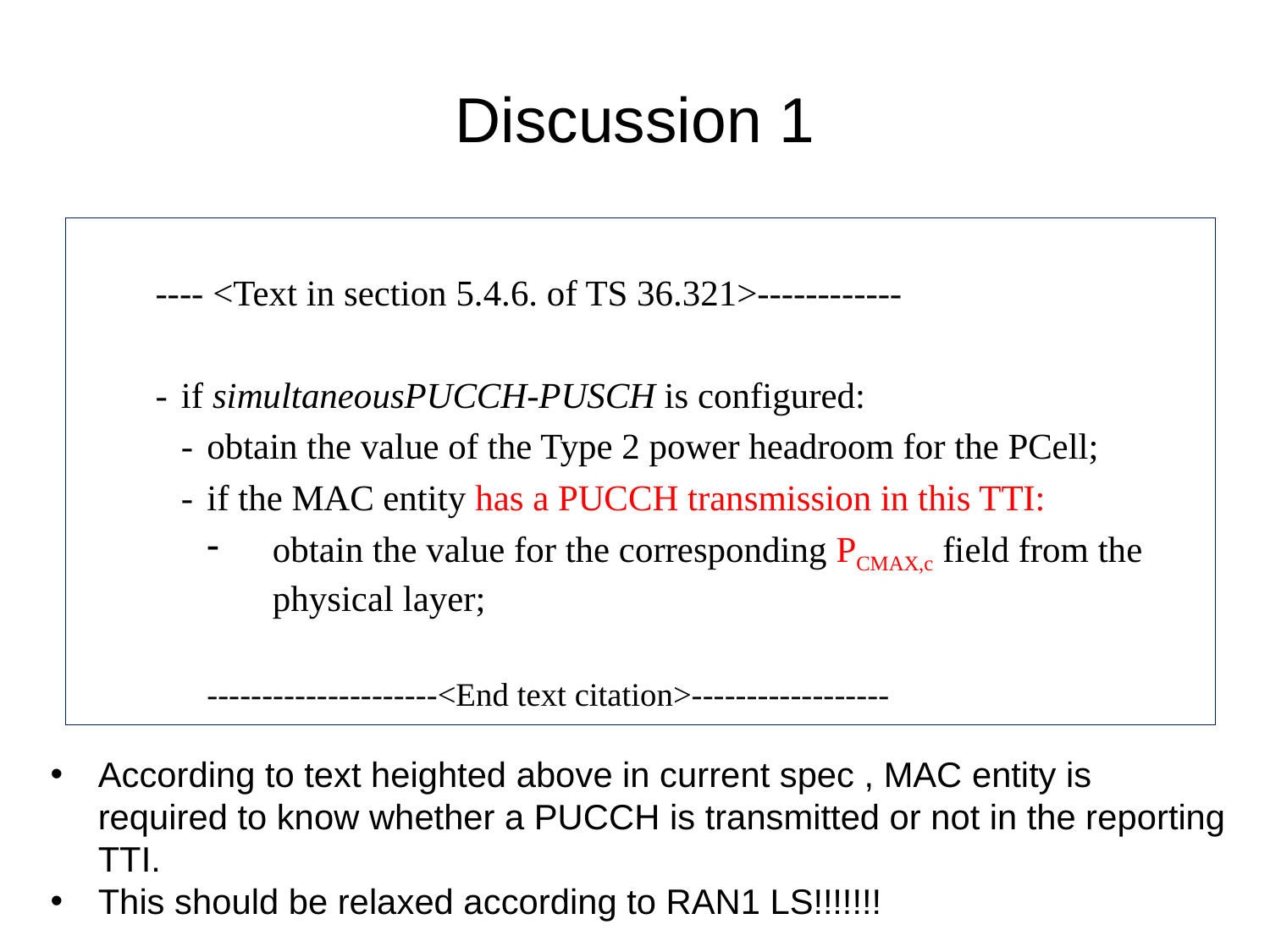

# Discussion 1

---- <Text in section 5.4.6. of TS 36.321>------------

-	if simultaneousPUCCH-PUSCH is configured:
-	obtain the value of the Type 2 power headroom for the PCell;
-	if the MAC entity has a PUCCH transmission in this TTI:
obtain the value for the corresponding PCMAX,c field from the physical layer;

---------------------<End text citation>------------------
According to text heighted above in current spec , MAC entity is required to know whether a PUCCH is transmitted or not in the reporting TTI.
This should be relaxed according to RAN1 LS!!!!!!!